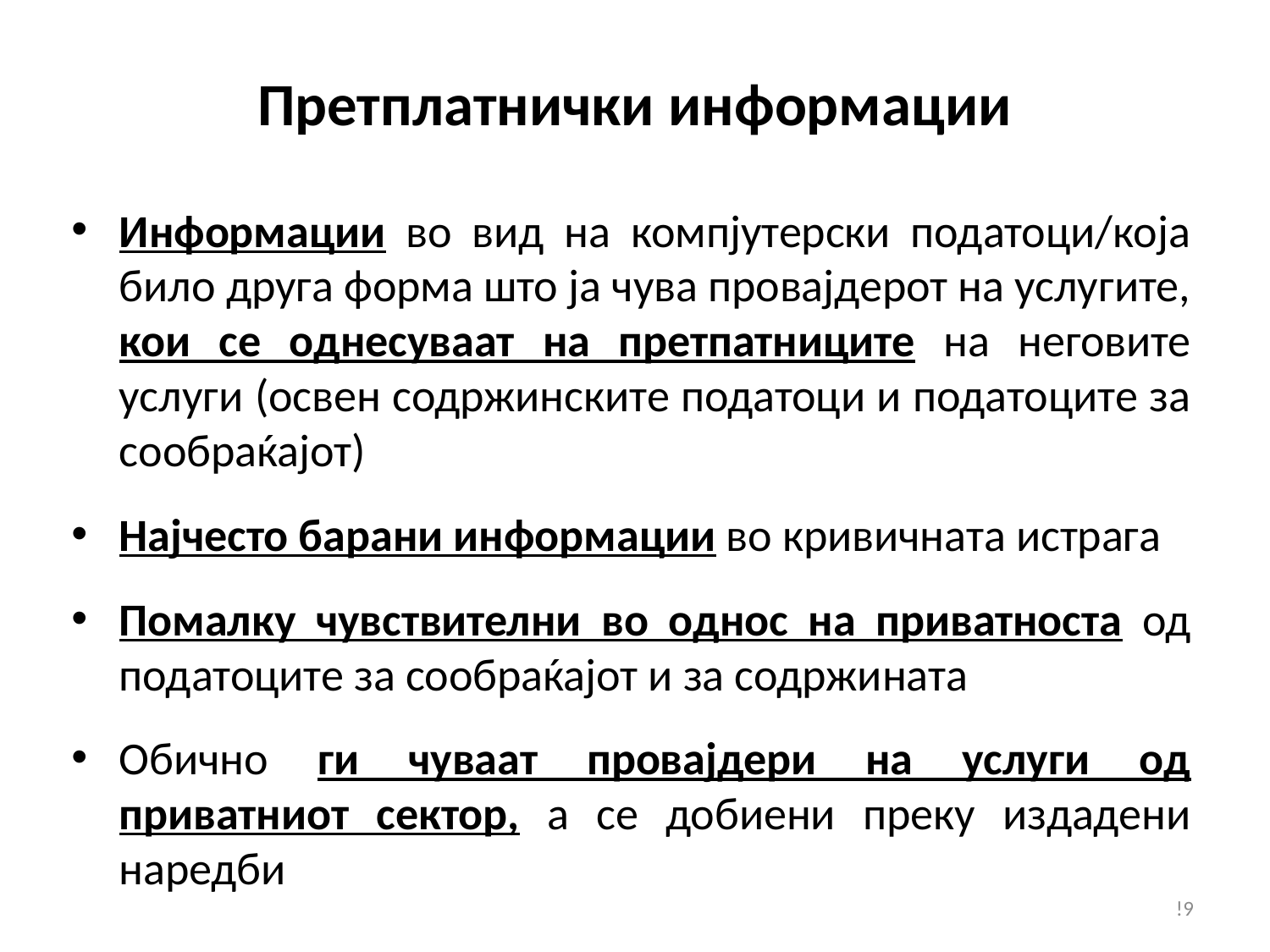

# Претплатнички информации
Информации во вид на компјутерски податоци/која било друга форма што ја чува провајдерот на услугите, кои се однесуваат на претпатниците на неговите услуги (освен содржинските податоци и податоците за сообраќајот)
Најчесто барани информации во кривичната истрага
Помалку чувствителни во однос на приватноста од податоците за сообраќајот и за содржината
Обично ги чуваат провајдери на услуги од приватниот сектор, а се добиени преку издадени наредби
!9